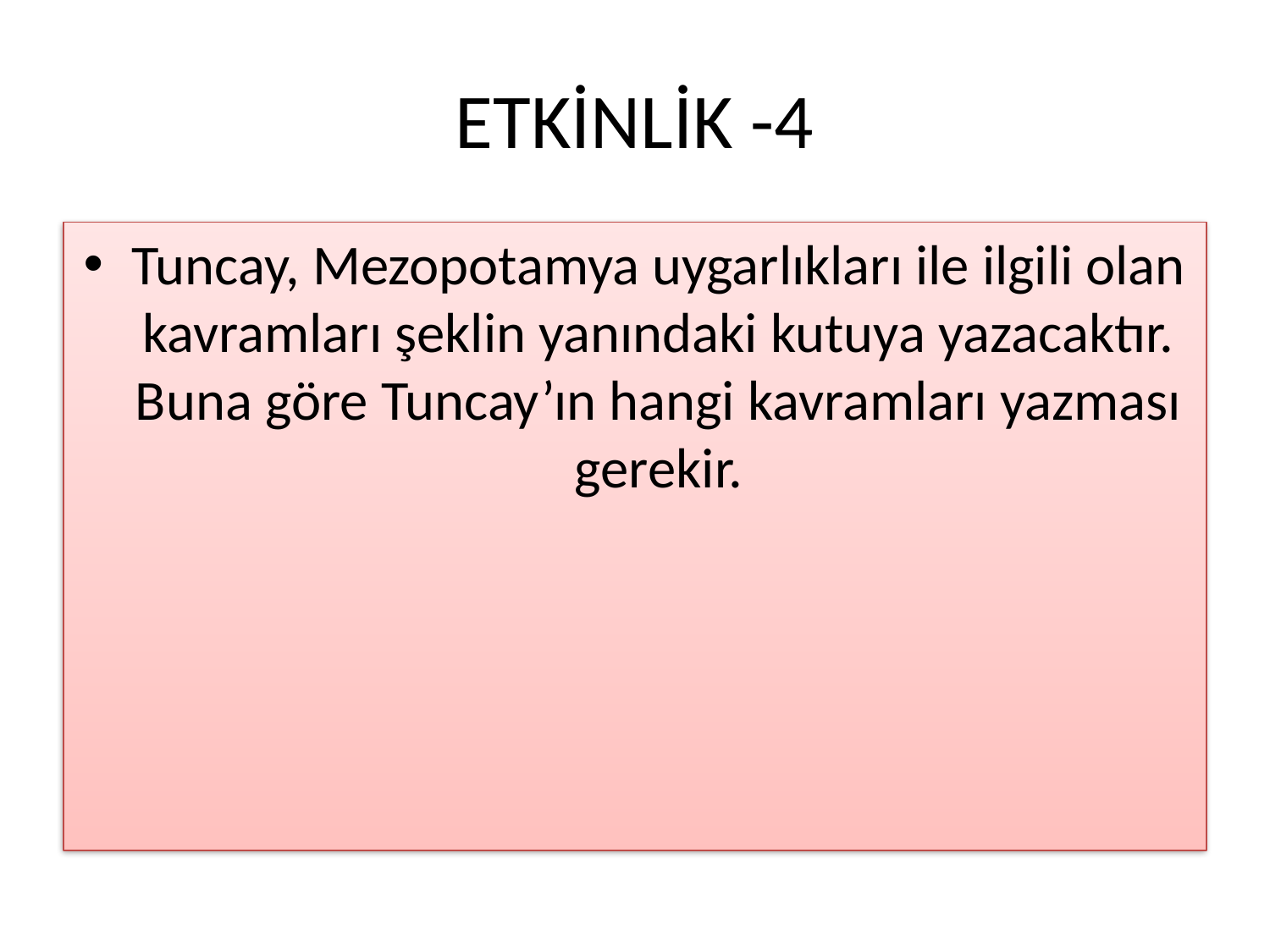

# ETKİNLİK -4
Tuncay, Mezopotamya uygarlıkları ile ilgili olan kavramları şeklin yanındaki kutuya yazacaktır. Buna göre Tuncay’ın hangi kavramları yazması gerekir.